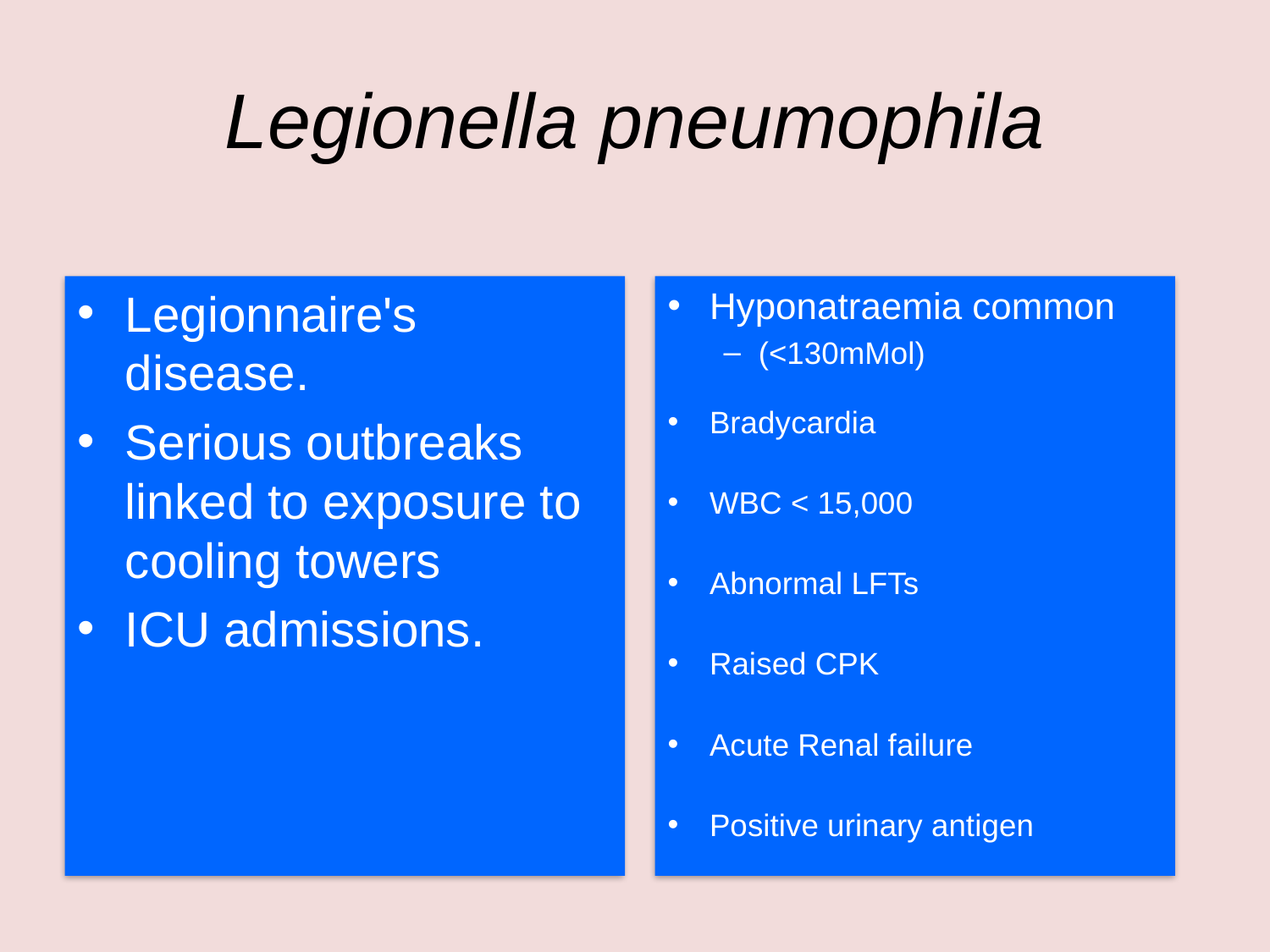

# Legionella pneumophila
Legionnaire's disease.
Serious outbreaks linked to exposure to cooling towers
ICU admissions.
Hyponatraemia common
(<130mMol)
Bradycardia
WBC < 15,000
Abnormal LFTs
Raised CPK
Acute Renal failure
Positive urinary antigen